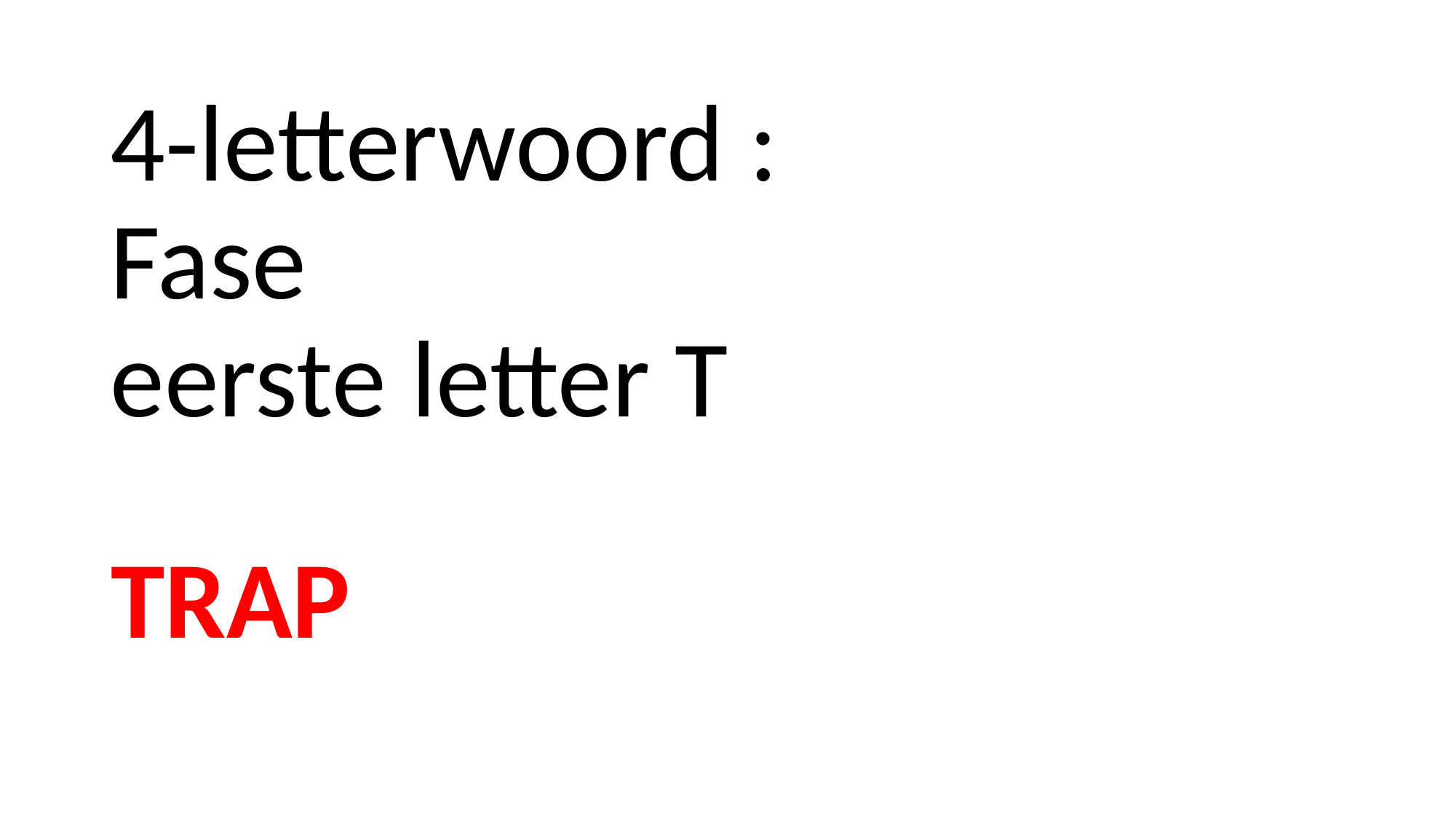

# 4-letterwoord : Fase eerste letter T
TRAP